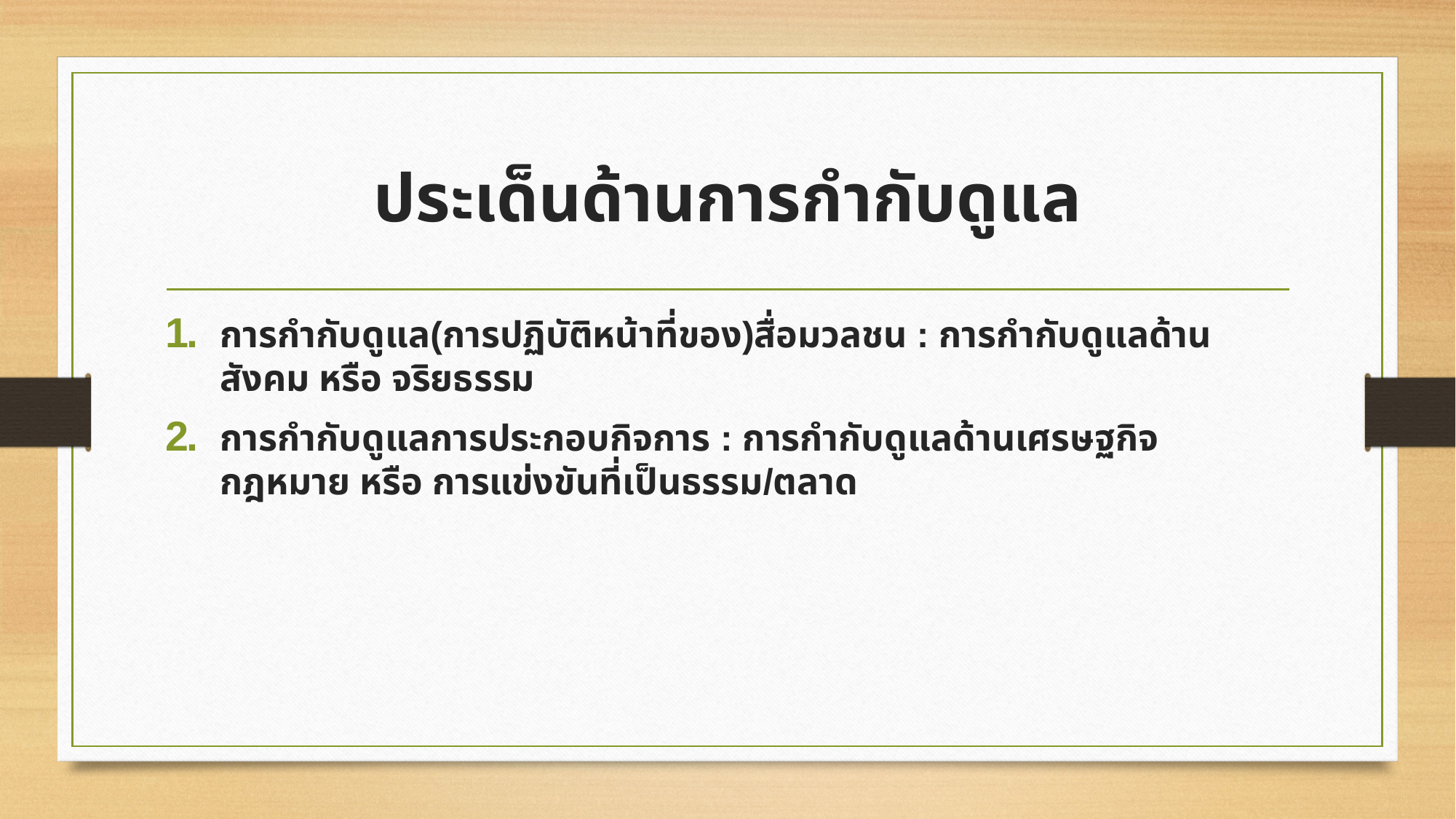

# ประเด็นด้านการกำกับดูแล
การกำกับดูแล(การปฏิบัติหน้าที่ของ)สื่อมวลชน : การกำกับดูแลด้านสังคม หรือ จริยธรรม
การกำกับดูแลการประกอบกิจการ : การกำกับดูแลด้านเศรษฐกิจ กฎหมาย หรือ การแข่งขันที่เป็นธรรม/ตลาด